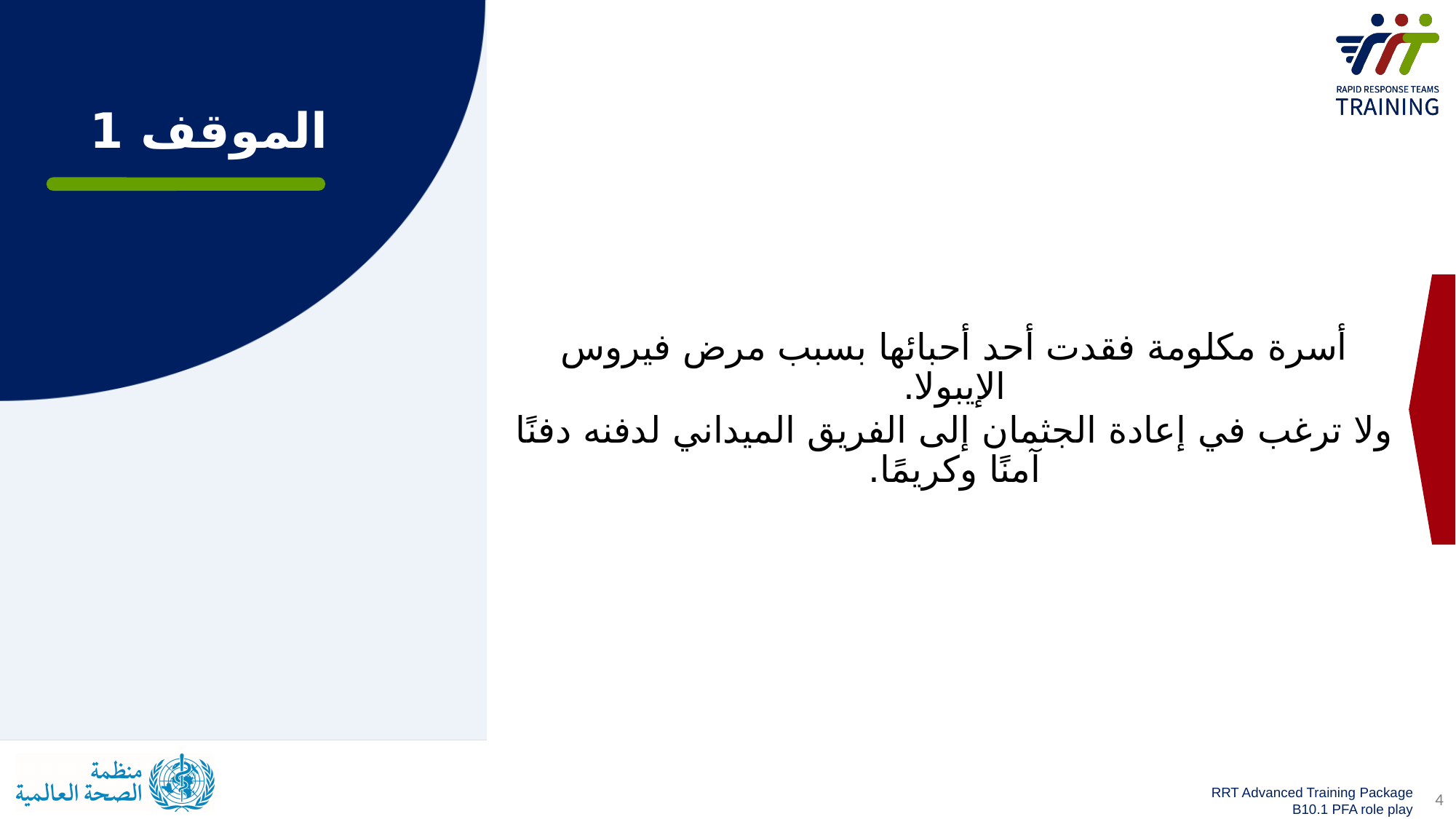

الموقف 1
أسرة مكلومة فقدت أحد أحبائها بسبب مرض فيروس الإيبولا.
ولا ترغب في إعادة الجثمان إلى الفريق الميداني لدفنه دفنًا آمنًا وكريمًا.